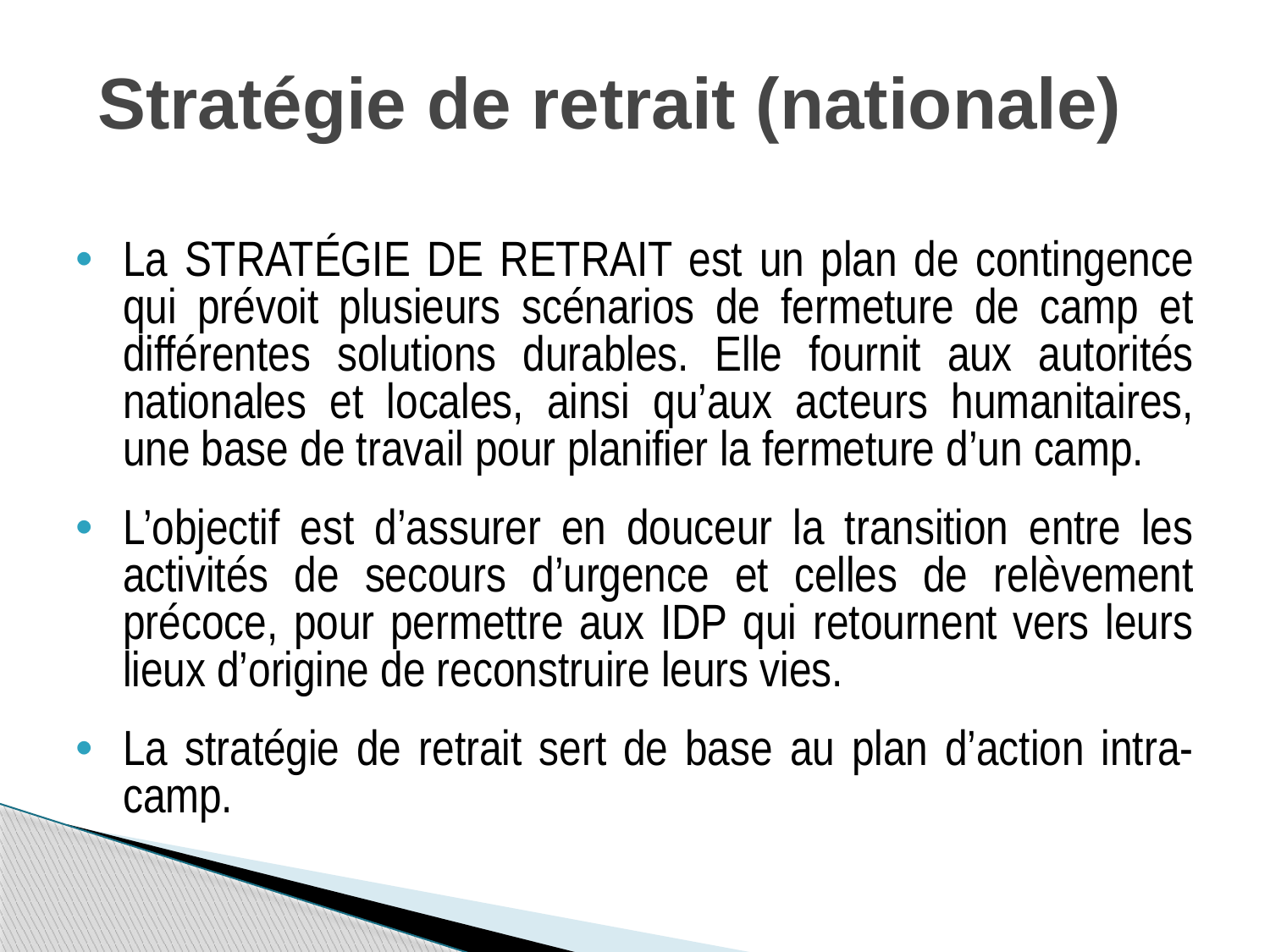

# Stratégie de retrait (nationale)
La STRATÉGIE DE RETRAIT est un plan de contingence qui prévoit plusieurs scénarios de fermeture de camp et différentes solutions durables. Elle fournit aux autorités nationales et locales, ainsi qu’aux acteurs humanitaires, une base de travail pour planifier la fermeture d’un camp.
L’objectif est d’assurer en douceur la transition entre les activités de secours d’urgence et celles de relèvement précoce, pour permettre aux IDP qui retournent vers leurs lieux d’origine de reconstruire leurs vies.
La stratégie de retrait sert de base au plan d’action intra-camp.